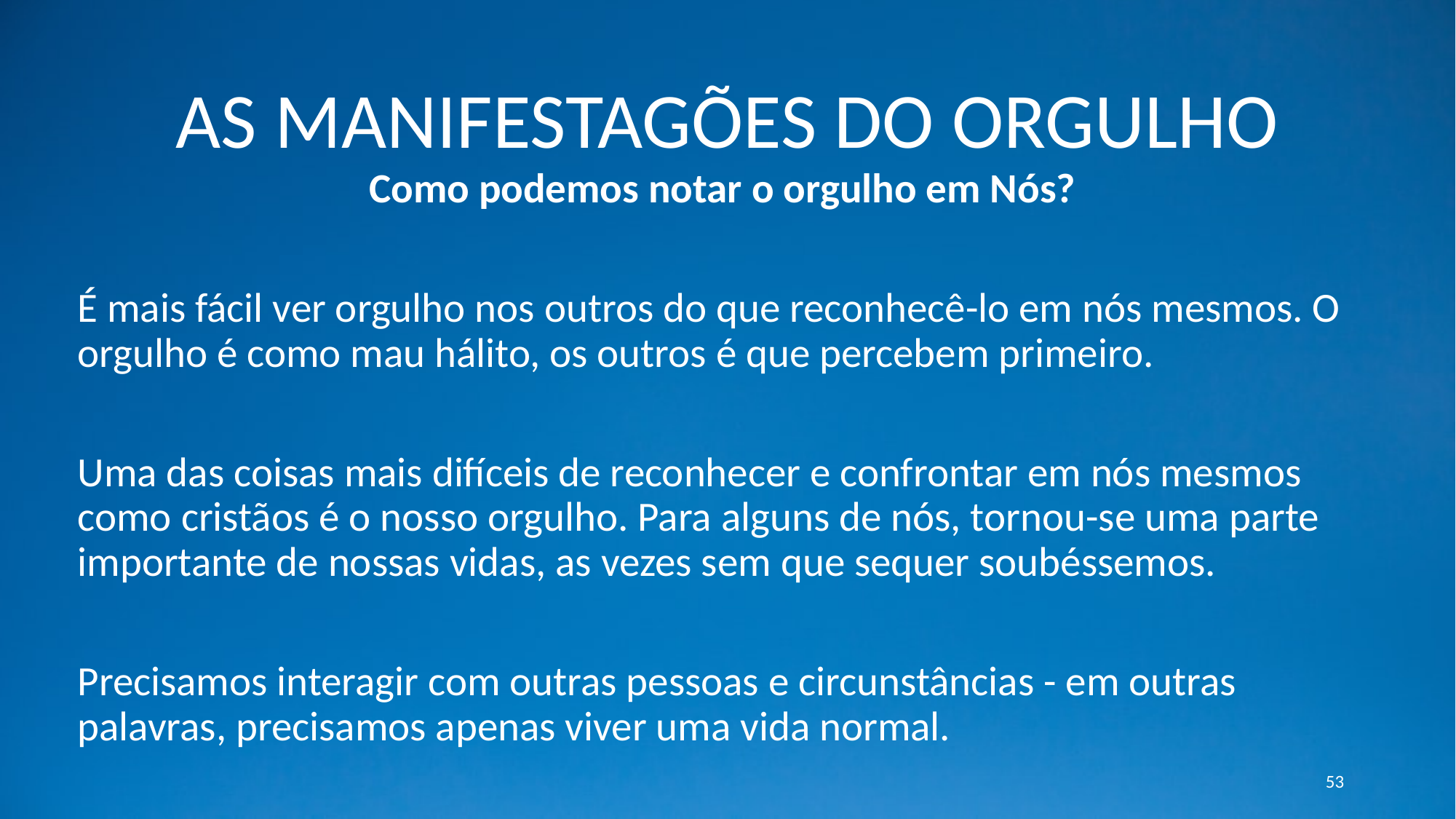

# AS MANIFESTAGÕES DO ORGULHO
Como podemos notar o orgulho em Nós?

É mais fácil ver orgulho nos outros do que reconhecê-lo em nós mesmos. O orgulho é como mau hálito, os outros é que percebem primeiro.

Uma das coisas mais difíceis de reconhecer e confrontar em nós mesmos como cristãos é o nosso orgulho. Para alguns de nós, tornou-se uma parte importante de nossas vidas, as vezes sem que sequer soubéssemos.

Precisamos interagir com outras pessoas e circunstâncias - em outras palavras, precisamos apenas viver uma vida normal.

53